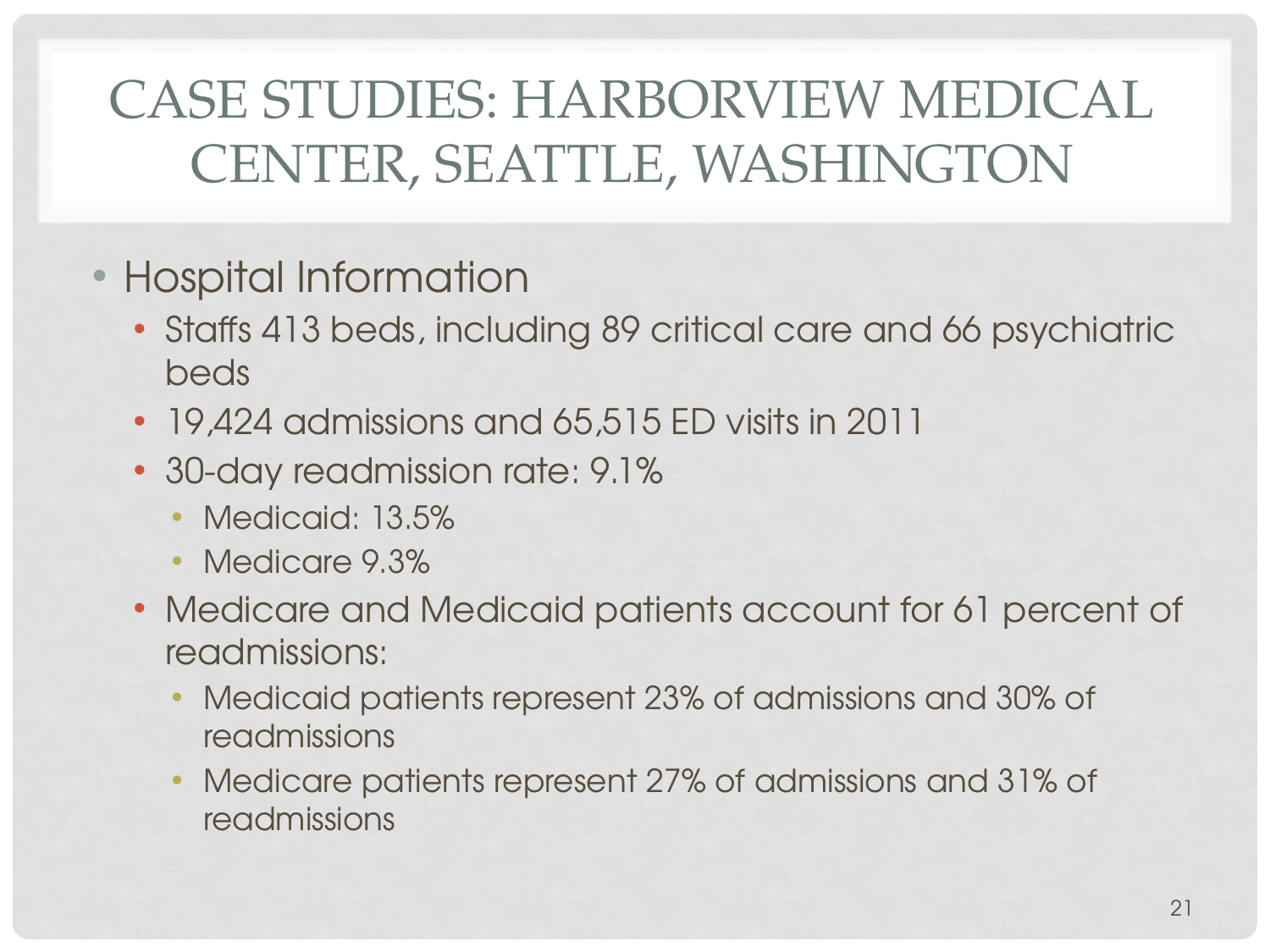

# Case studies: Harborview Medical center, Seattle, Washington
Hospital Information
Staffs 413 beds, including 89 critical care and 66 psychiatric beds
19,424 admissions and 65,515 ED visits in 2011
30-day readmission rate: 9.1%
Medicaid: 13.5%
Medicare 9.3%
Medicare and Medicaid patients account for 61 percent of readmissions:
Medicaid patients represent 23% of admissions and 30% of readmissions
Medicare patients represent 27% of admissions and 31% of readmissions
21